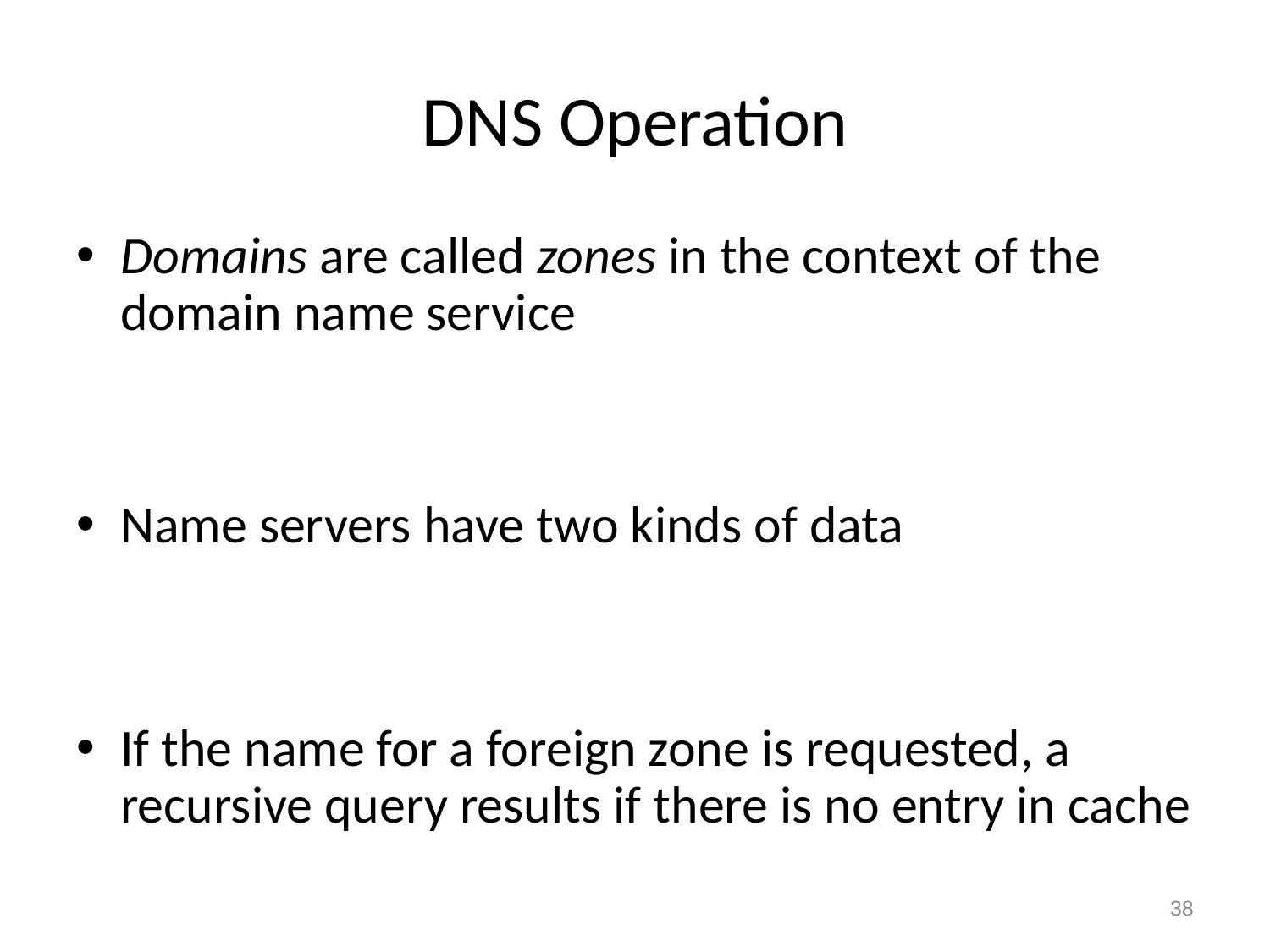

# DNS Operation
Domains are called zones in the context of the domain name service

Name servers have two kinds of data

If the name for a foreign zone is requested, a recursive query results if there is no entry in cache
38